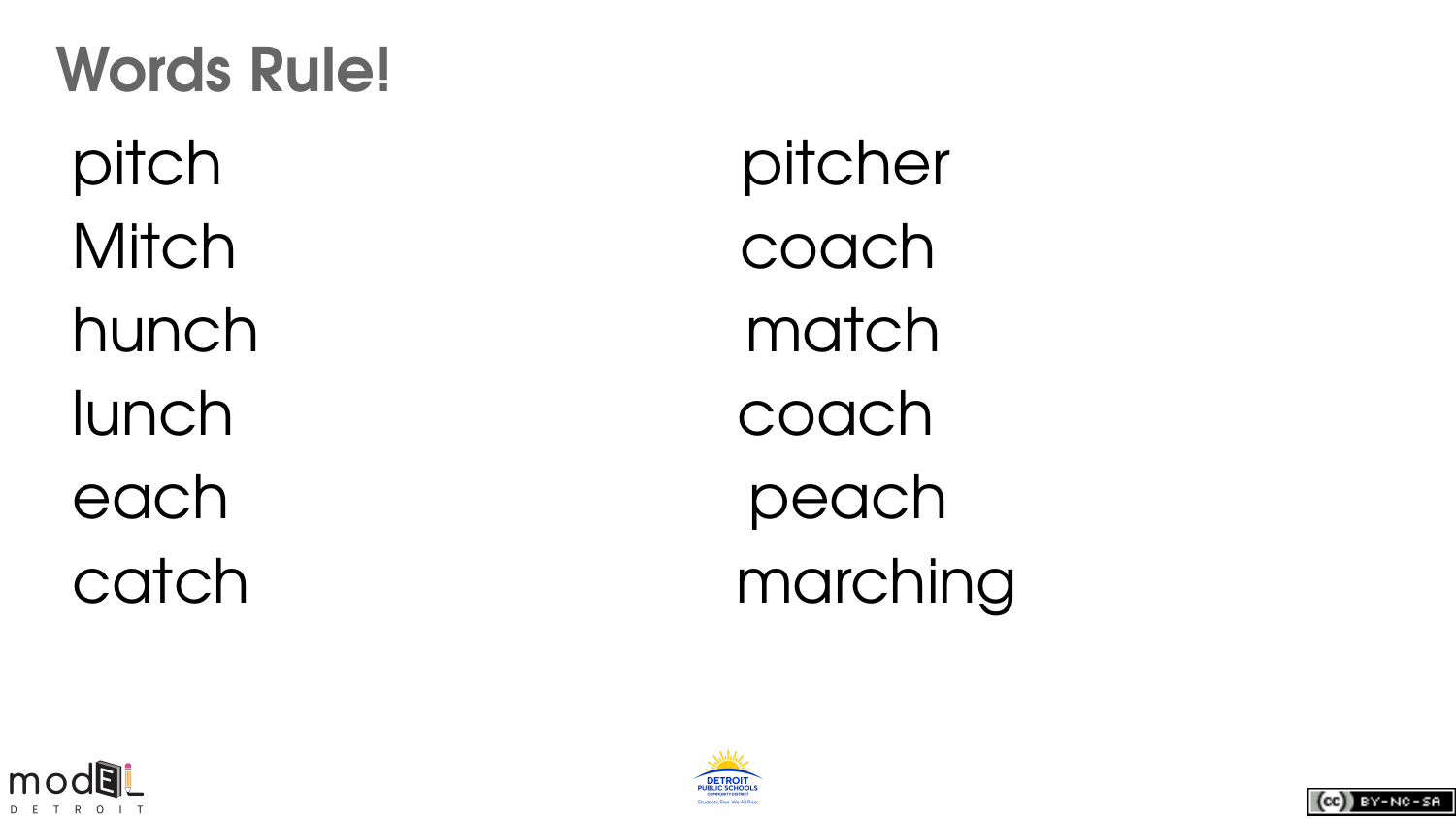

Words Rule!
  pitch                               pitcher
  Mitch                              coach
  hunch                             match
  lunch                              coach
  each                               peach
  catch                             marching